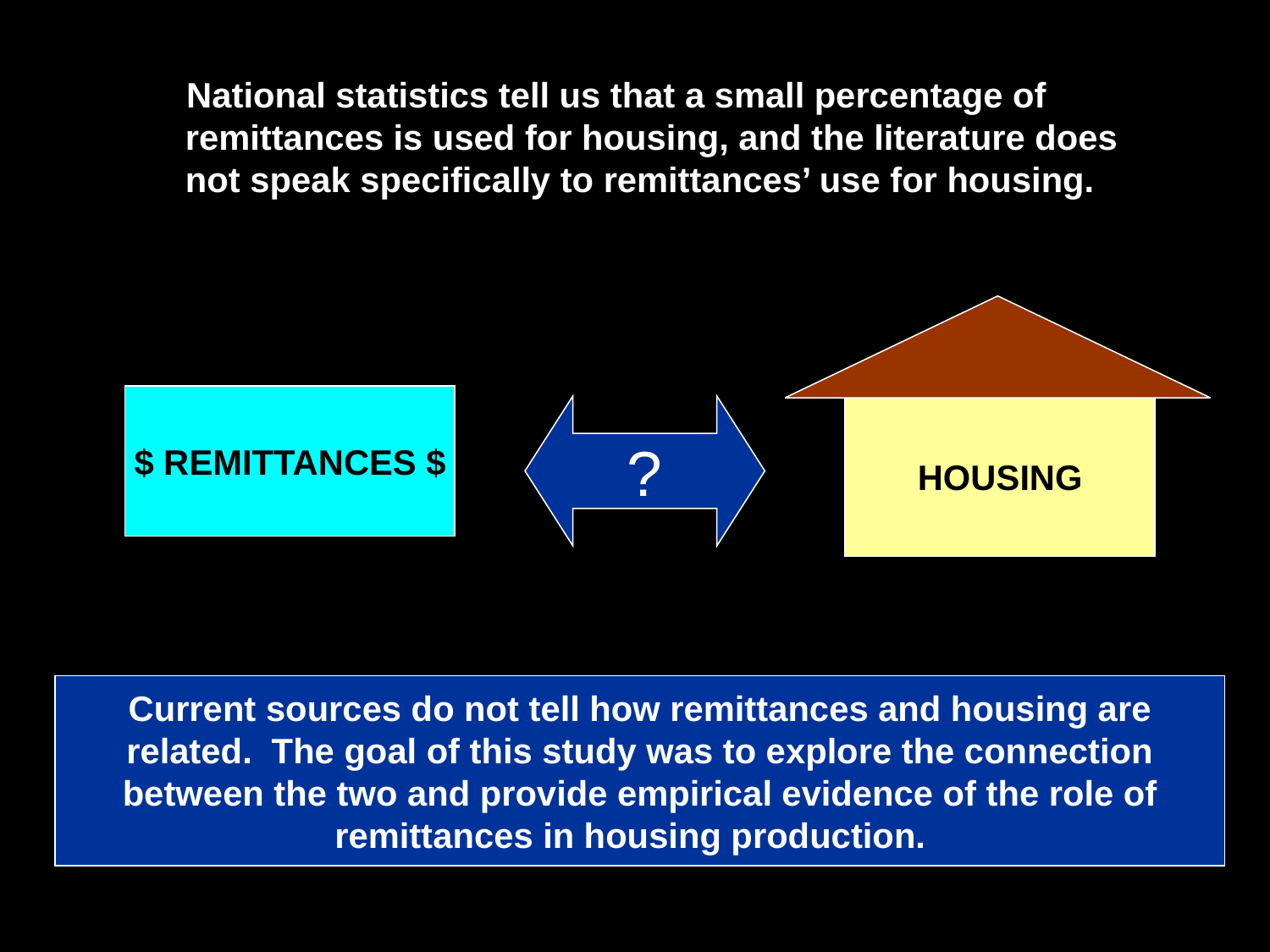

National statistics tell us that a small percentage of remittances is used for housing, and the literature does not speak specifically to remittances’ use for housing.

$ REMITTANCES $
?
HOUSING
Current sources do not tell how remittances and housing are related.  The goal of this study was to explore the connection between the two and provide empirical evidence of the role of remittances in housing production.